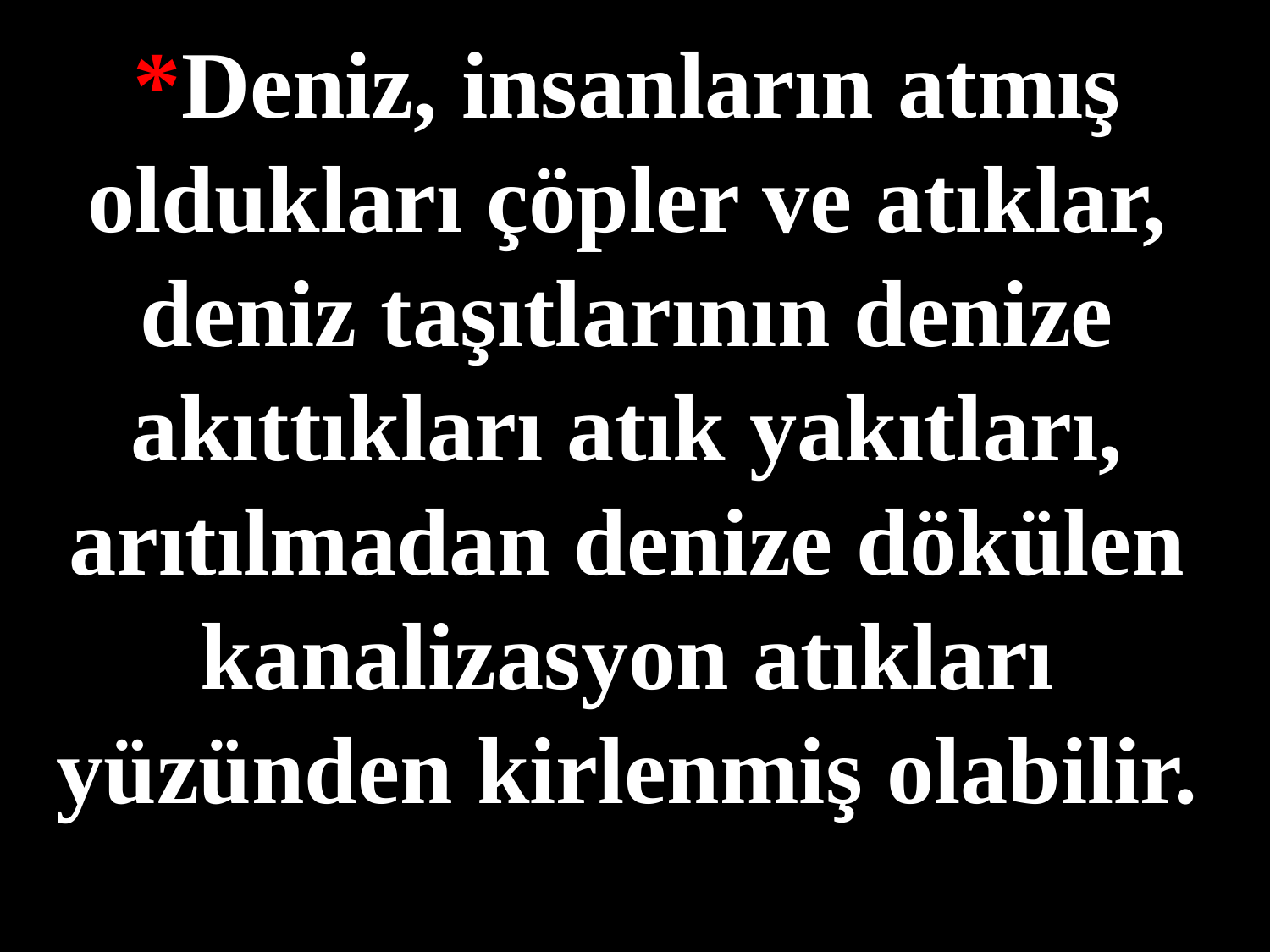

*Deniz, insanların atmış oldukları çöpler ve atıklar, deniz taşıtlarının denize akıttıkları atık yakıtları, arıtılmadan denize dökülen kanalizasyon atıkları yüzünden kirlenmiş olabilir.
#